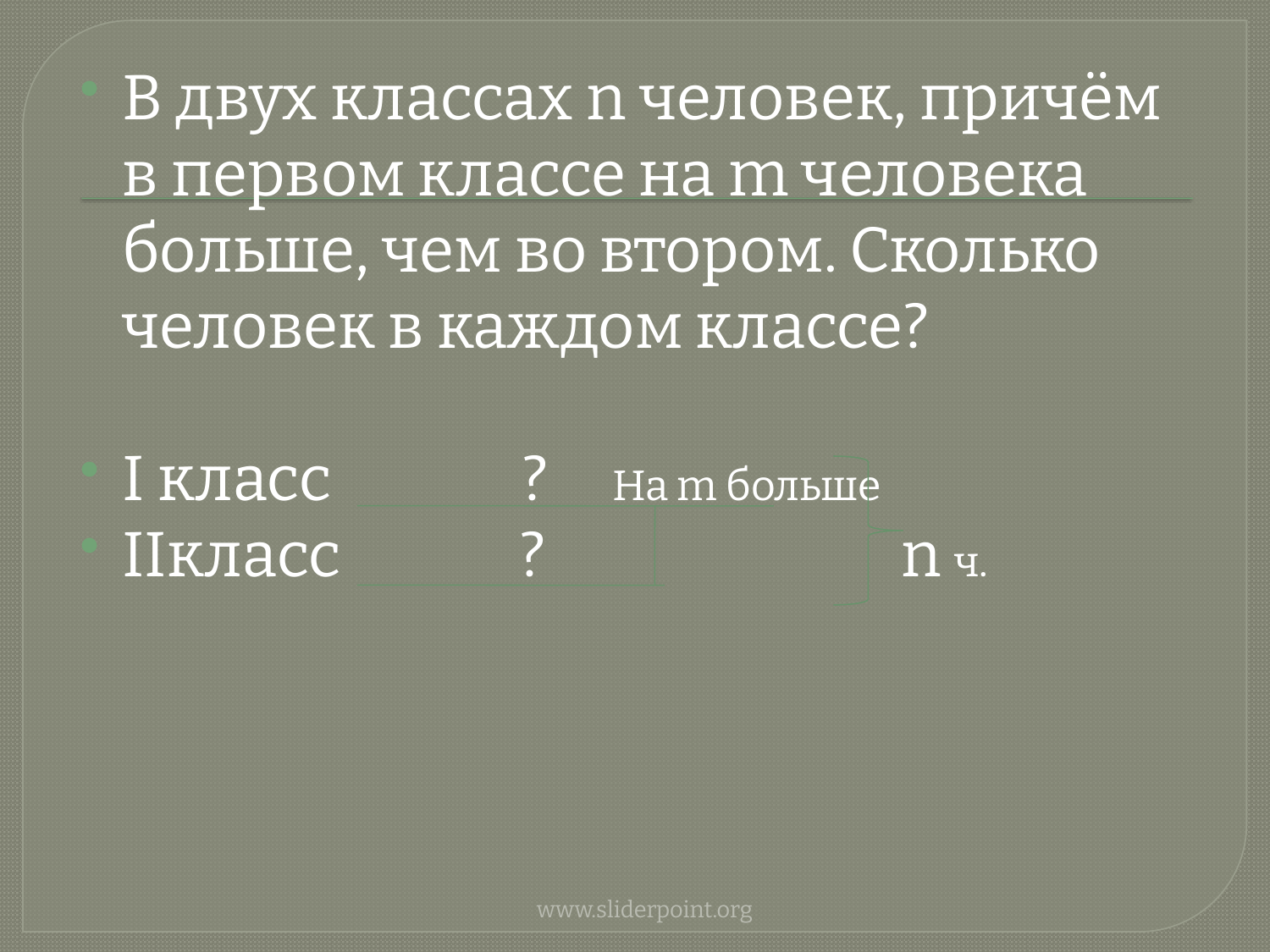

В двух классах n человек, причём в первом классе на m человека больше, чем во втором. Сколько человек в каждом классе?

I класс               ?     На m больше
IIкласс              ?                            n ч.

www.sliderpoint.org